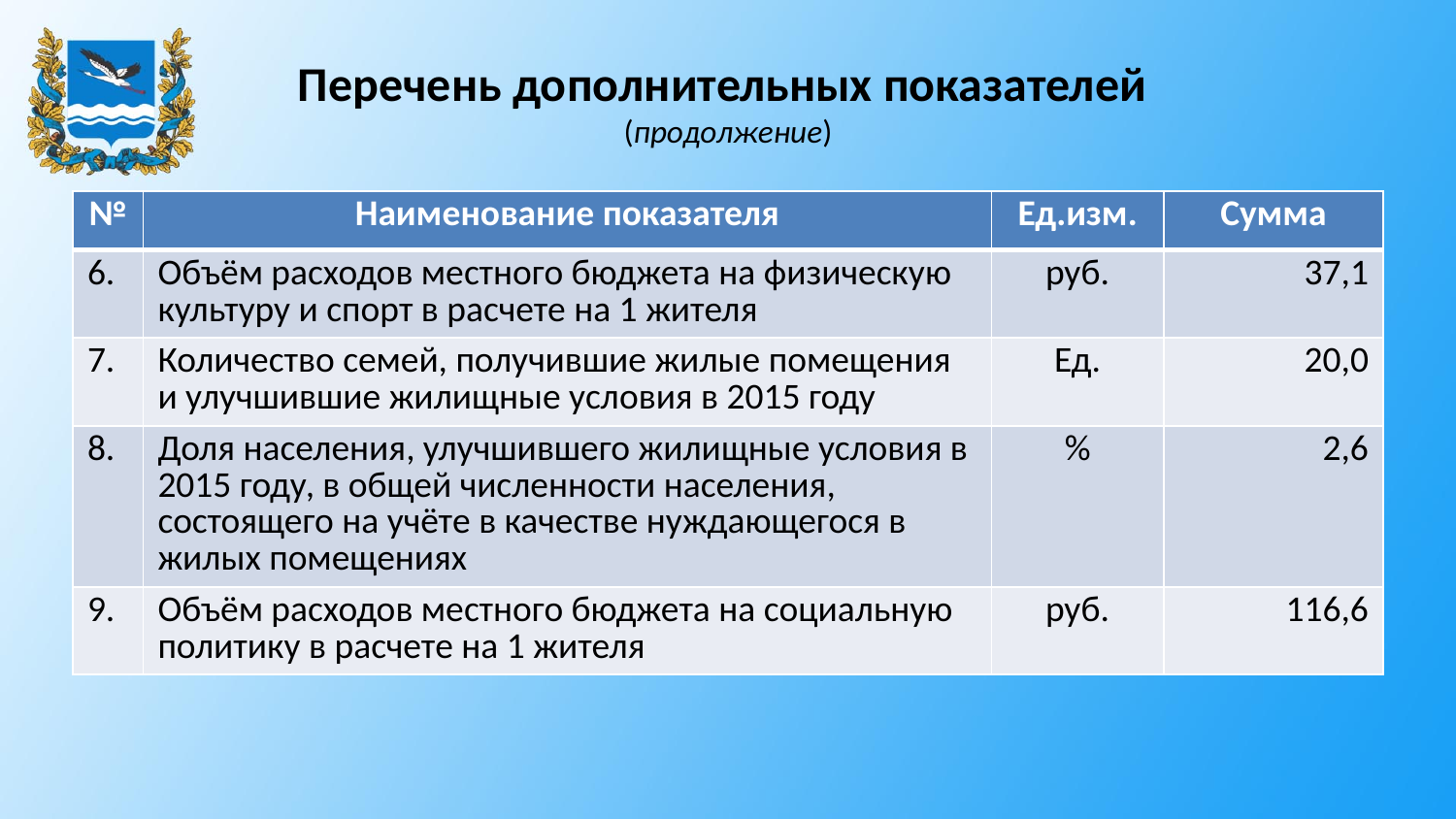

# Перечень дополнительных показателей (продолжение)
| № | Наименование показателя | Ед.изм. | Сумма |
| --- | --- | --- | --- |
| 6. | Объём расходов местного бюджета на физическую культуру и спорт в расчете на 1 жителя | руб. | 37,1 |
| 7. | Количество семей, получившие жилые помещения и улучшившие жилищные условия в 2015 году | Ед. | 20,0 |
| 8. | Доля населения, улучшившего жилищные условия в 2015 году, в общей численности населения, состоящего на учёте в качестве нуждающегося в жилых помещениях | % | 2,6 |
| 9. | Объём расходов местного бюджета на социальную политику в расчете на 1 жителя | руб. | 116,6 |